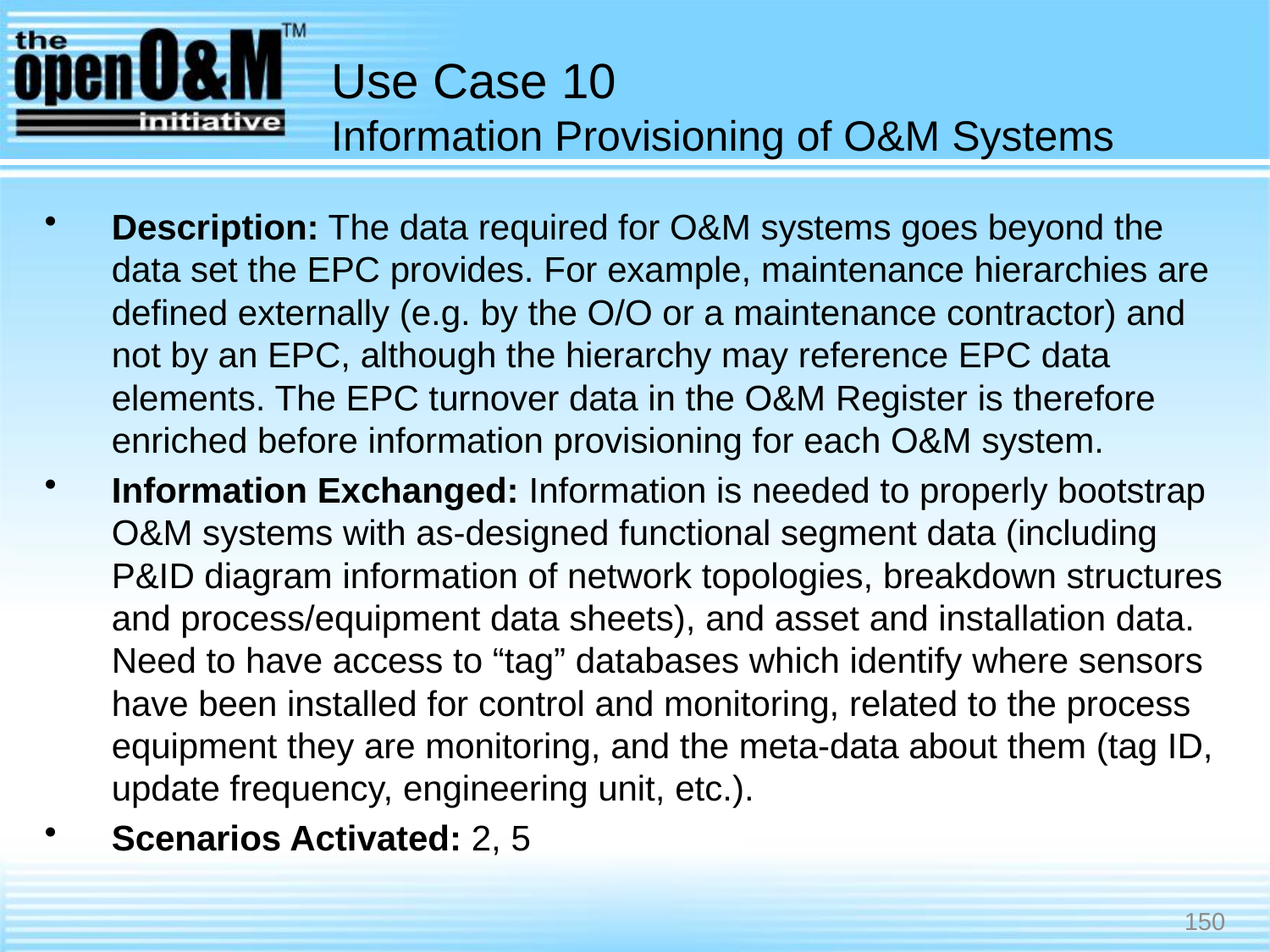

# Use Case 10 Information Provisioning of O&M Systems
Description: The data required for O&M systems goes beyond the data set the EPC provides. For example, maintenance hierarchies are defined externally (e.g. by the O/O or a maintenance contractor) and not by an EPC, although the hierarchy may reference EPC data elements. The EPC turnover data in the O&M Register is therefore enriched before information provisioning for each O&M system.
Information Exchanged: Information is needed to properly bootstrap O&M systems with as-designed functional segment data (including P&ID diagram information of network topologies, breakdown structures and process/equipment data sheets), and asset and installation data. Need to have access to “tag” databases which identify where sensors have been installed for control and monitoring, related to the process equipment they are monitoring, and the meta-data about them (tag ID, update frequency, engineering unit, etc.).
Scenarios Activated: 2, 5
150